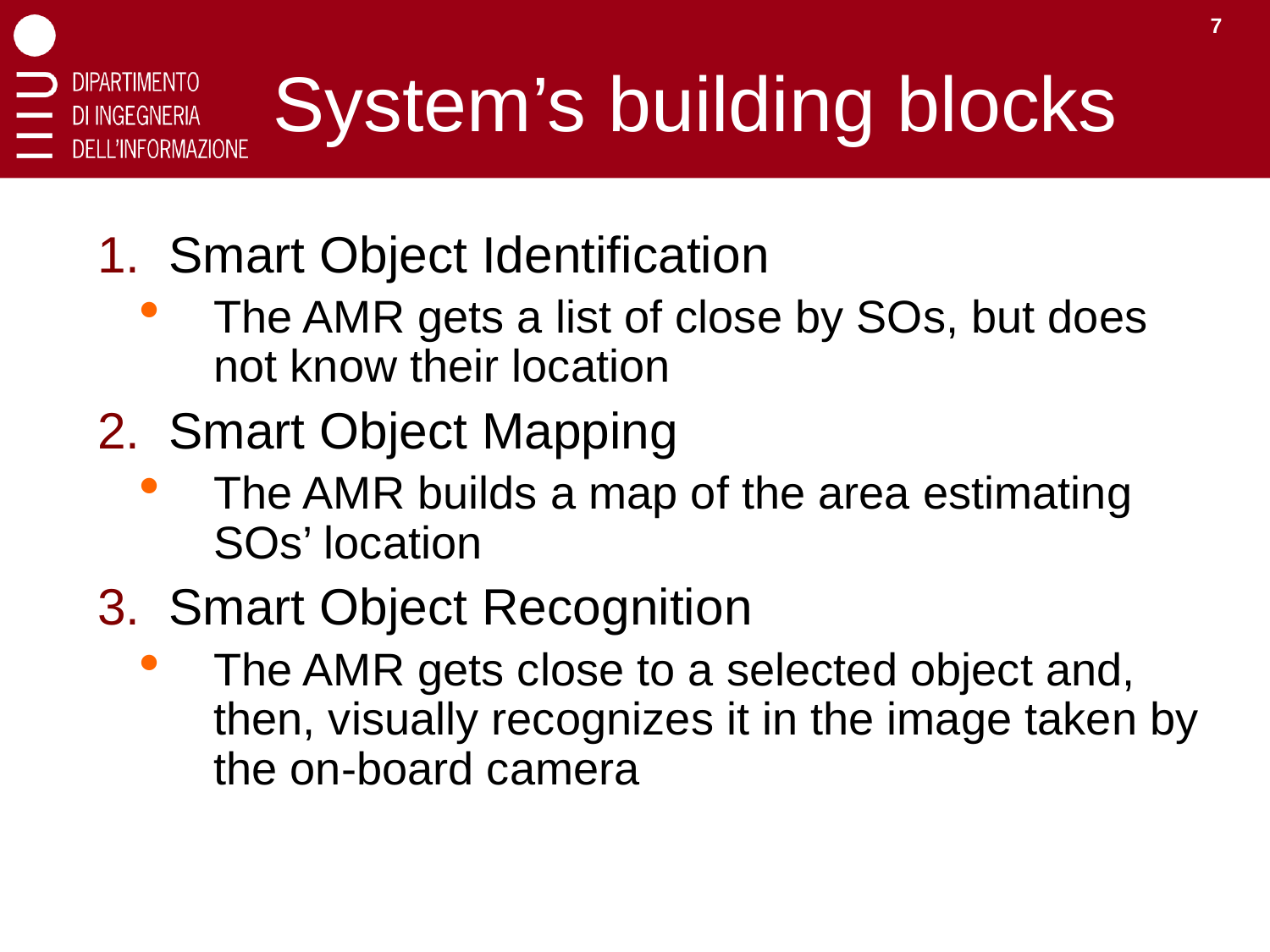

7
# System’s building blocks
Smart Object Identification
The AMR gets a list of close by SOs, but does not know their location
Smart Object Mapping
The AMR builds a map of the area estimating SOs’ location
Smart Object Recognition
The AMR gets close to a selected object and, then, visually recognizes it in the image taken by the on-board camera